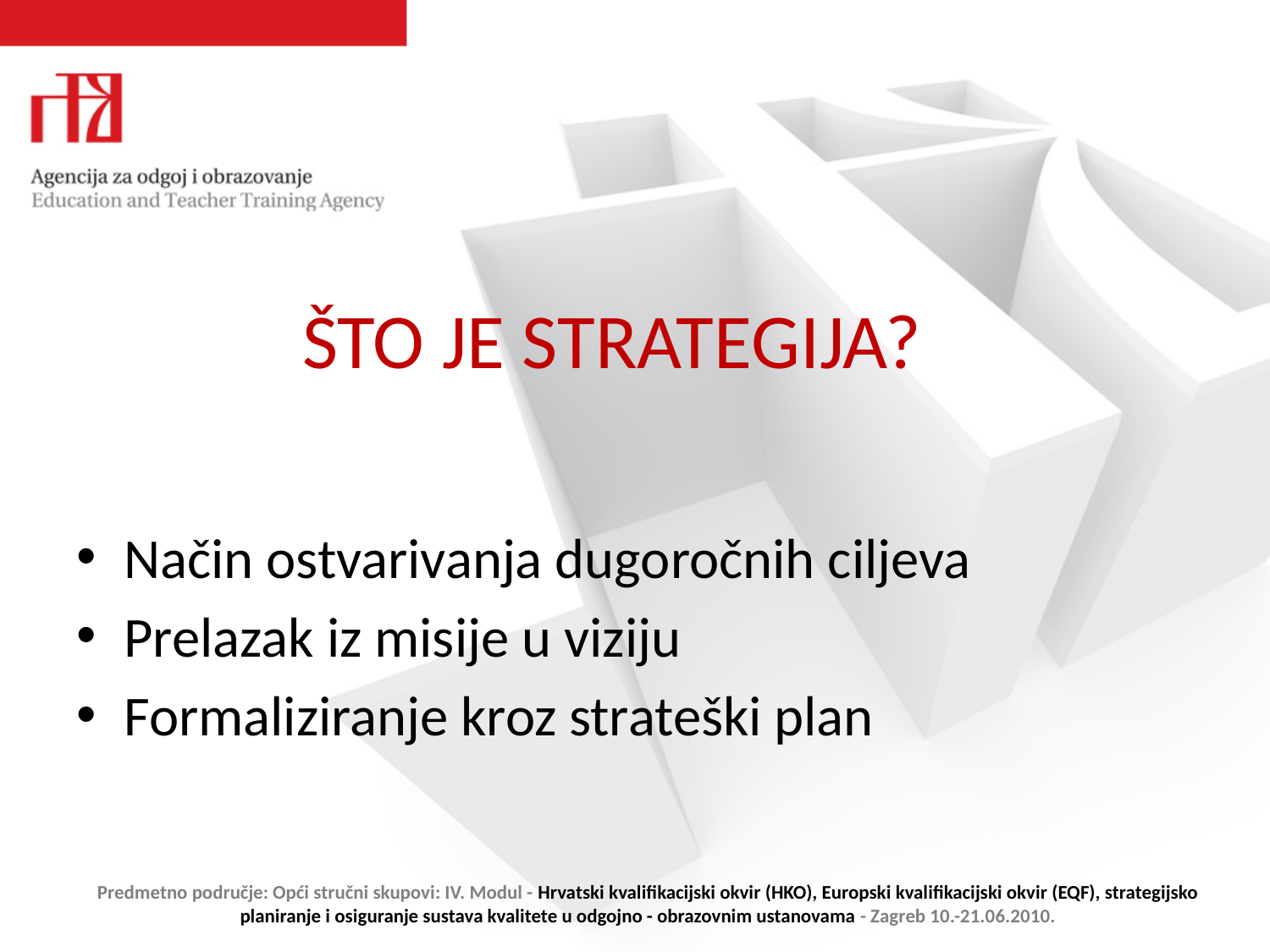

# ŠTO JE STRATEGIJA?

Način ostvarivanja dugoročnih ciljeva
Prelazak iz misije u viziju
Formaliziranje kroz strateški plan